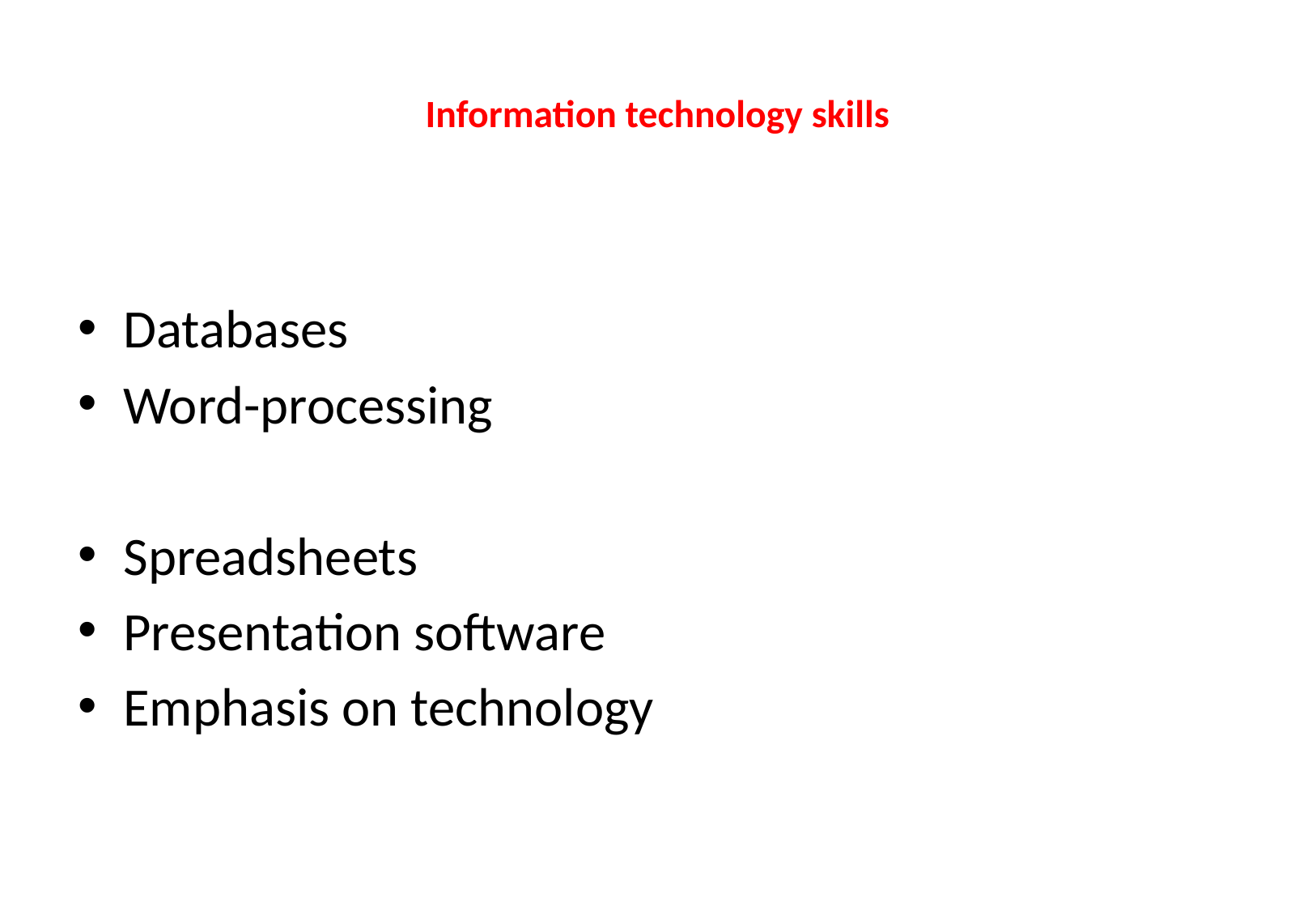

# Information technology skills

Databases
Word-processing

Spreadsheets
Presentation software
Emphasis on technology